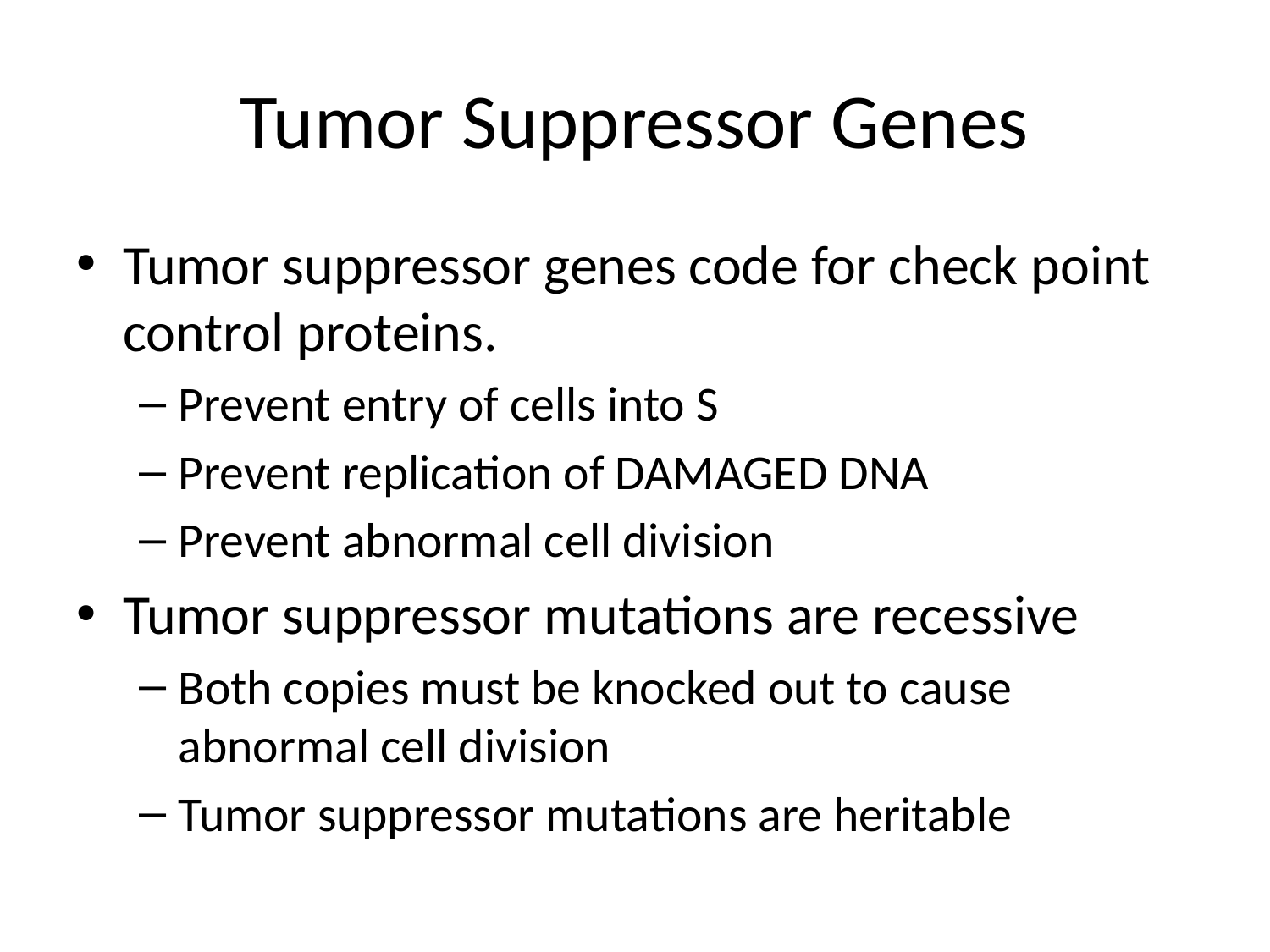

# Tumor Suppressor Genes
Tumor suppressor genes code for check point control proteins.
Prevent entry of cells into S
Prevent replication of DAMAGED DNA
Prevent abnormal cell division
Tumor suppressor mutations are recessive
Both copies must be knocked out to cause abnormal cell division
Tumor suppressor mutations are heritable